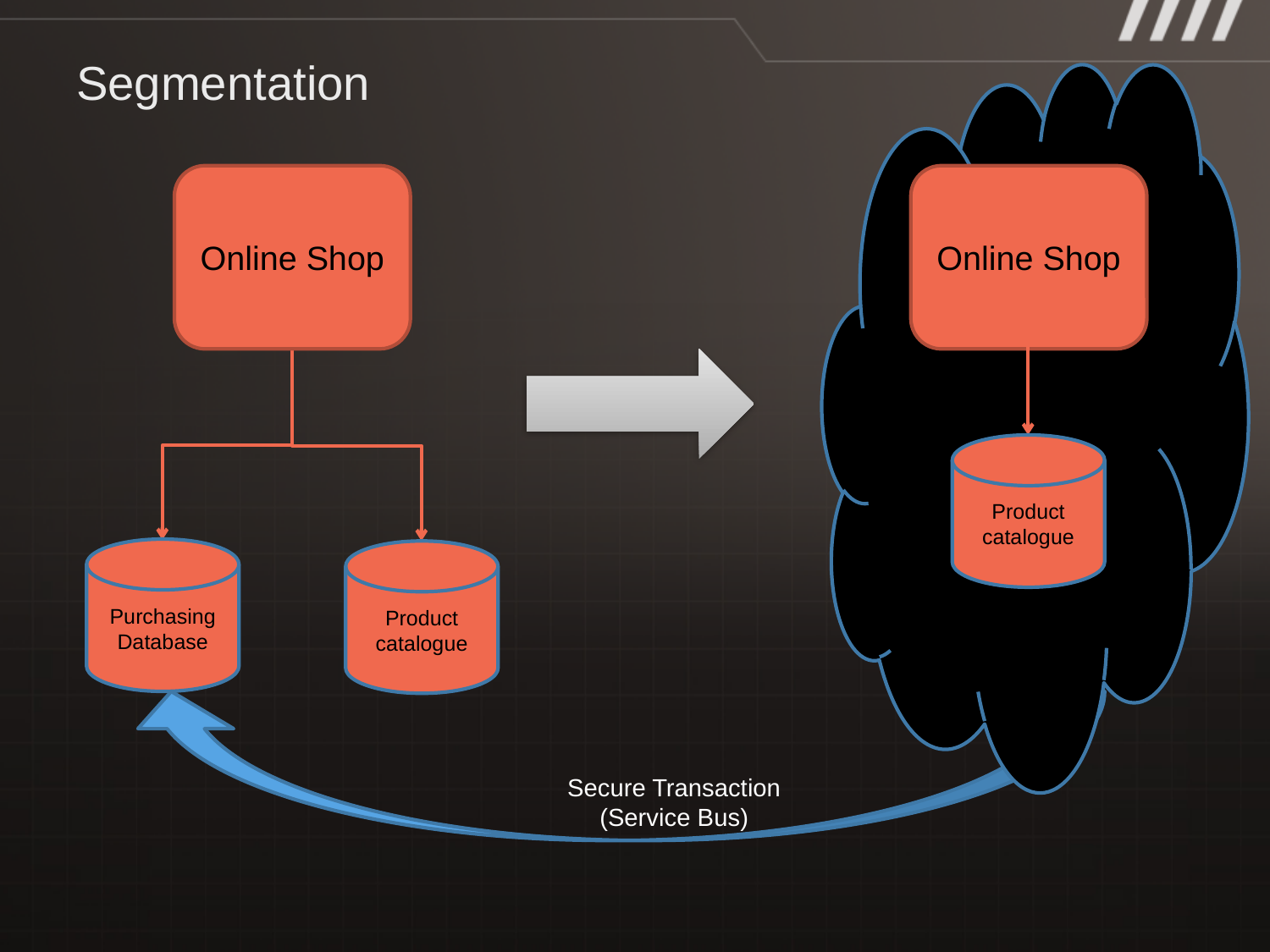

Segmentation

Online Shop
Online Shop
Product catalogue

Purchasing Database
Product catalogue

Secure Transaction
(Service Bus)